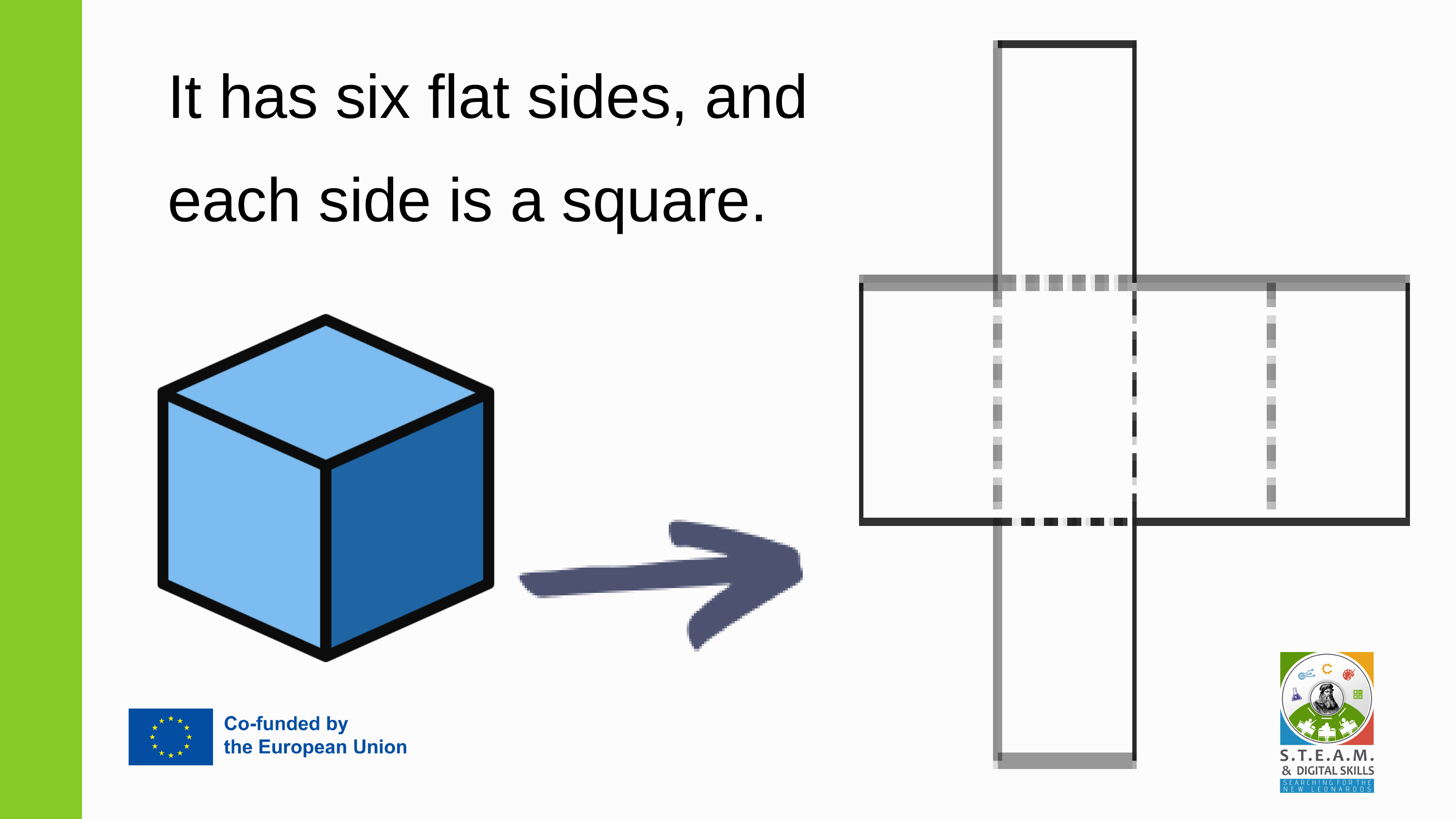

It has six flat sides, and each side is a square.